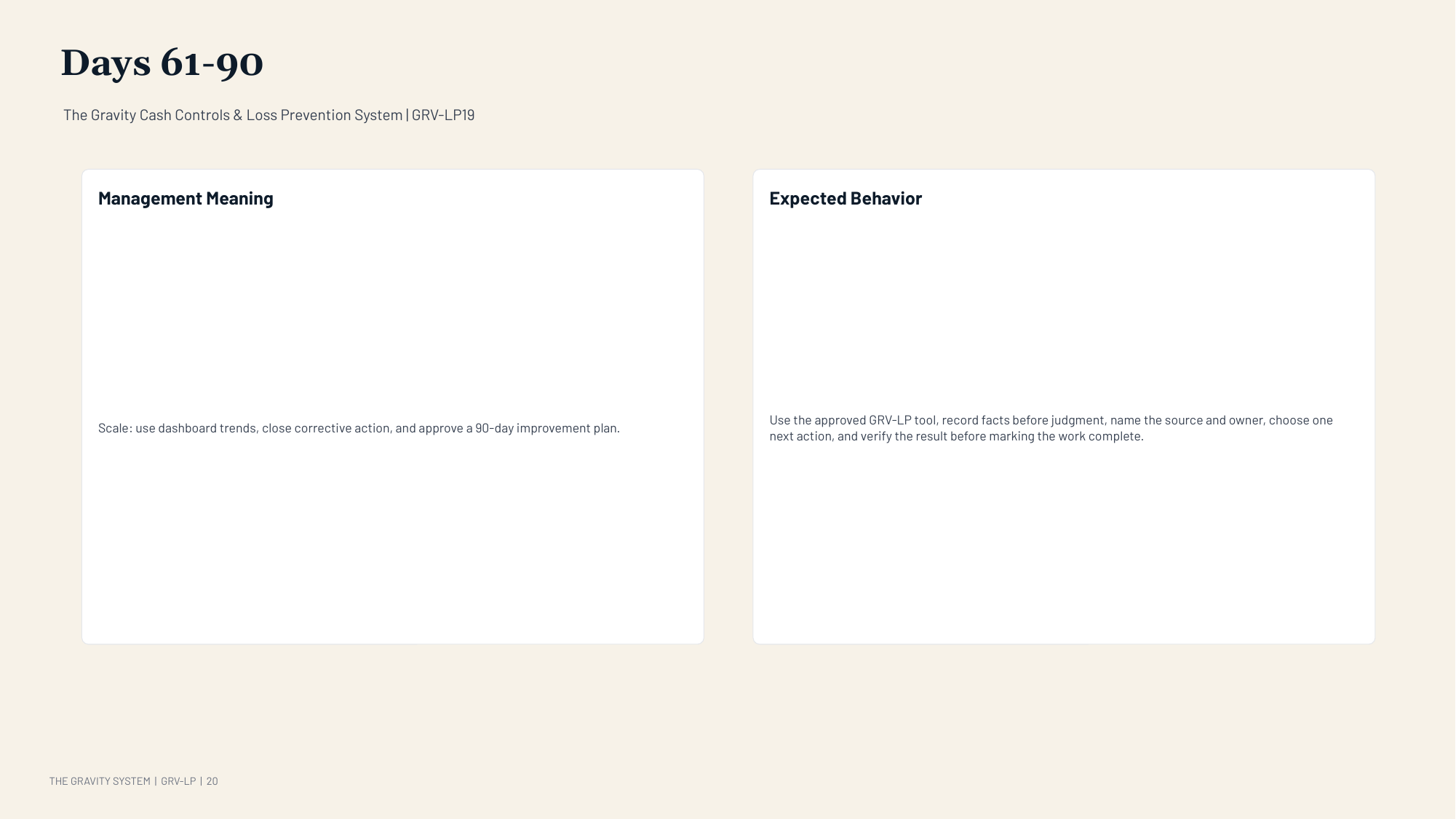

Days 61-90
The Gravity Cash Controls & Loss Prevention System | GRV-LP19

Management Meaning
Expected Behavior
Scale: use dashboard trends, close corrective action, and approve a 90-day improvement plan.
Use the approved GRV-LP tool, record facts before judgment, name the source and owner, choose one next action, and verify the result before marking the work complete.
THE GRAVITY SYSTEM  |  GRV-LP  |  20